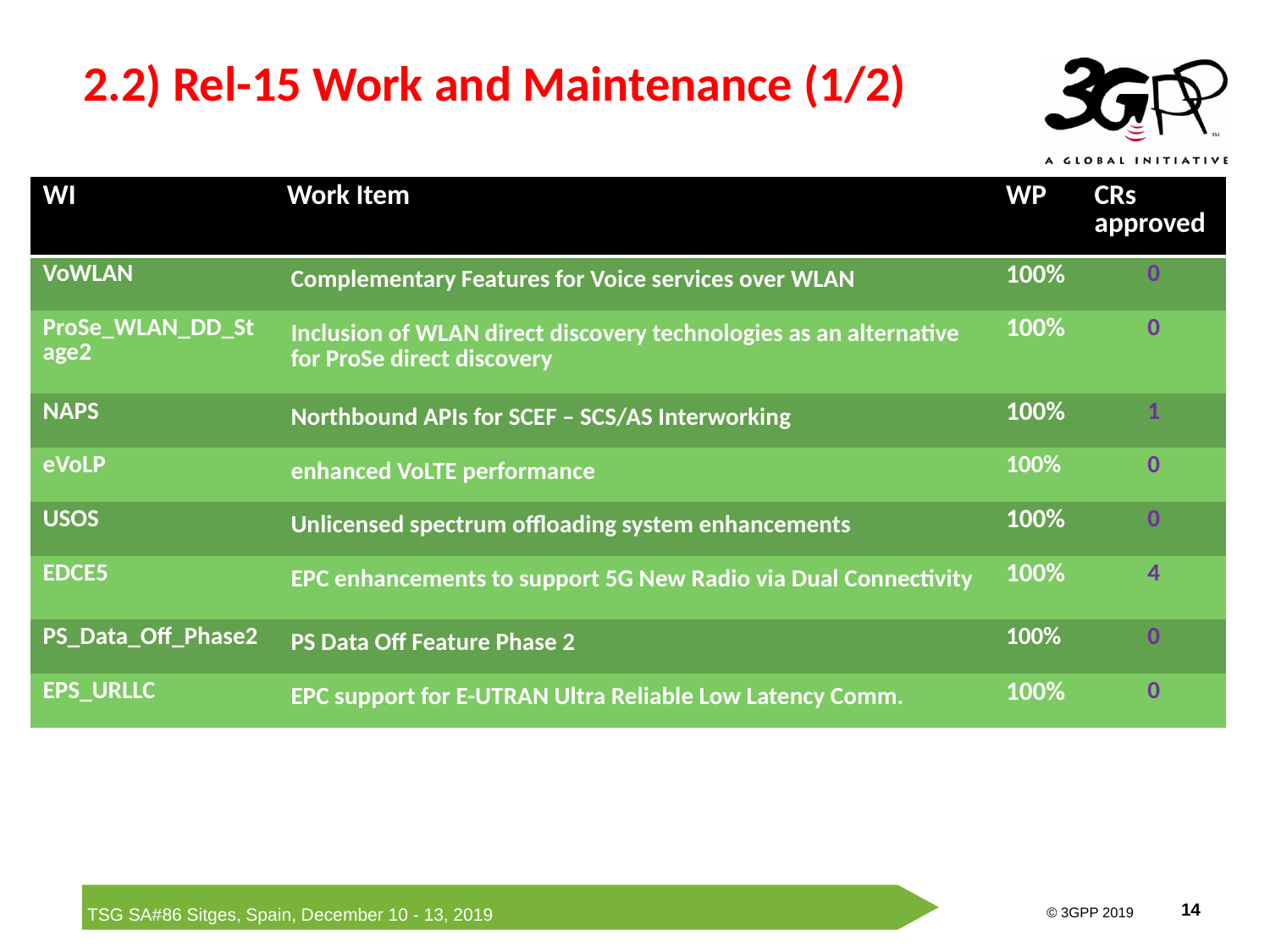

# 2.2) Rel-15 Work and Maintenance (1/2)
| WI | Work Item | WP | CRs approved |
| --- | --- | --- | --- |
| VoWLAN | Complementary Features for Voice services over WLAN | 100% | 0 |
| ProSe\_WLAN\_DD\_Stage2 | Inclusion of WLAN direct discovery technologies as an alternative for ProSe direct discovery | 100% | 0 |
| NAPS | Northbound APIs for SCEF – SCS/AS Interworking | 100% | 1 |
| eVoLP | enhanced VoLTE performance | 100% | 0 |
| USOS | Unlicensed spectrum offloading system enhancements | 100% | 0 |
| EDCE5 | EPC enhancements to support 5G New Radio via Dual Connectivity | 100% | 4 |
| PS\_Data\_Off\_Phase2 | PS Data Off Feature Phase 2 | 100% | 0 |
| EPS\_URLLC | EPC support for E-UTRAN Ultra Reliable Low Latency Comm. | 100% | 0 |